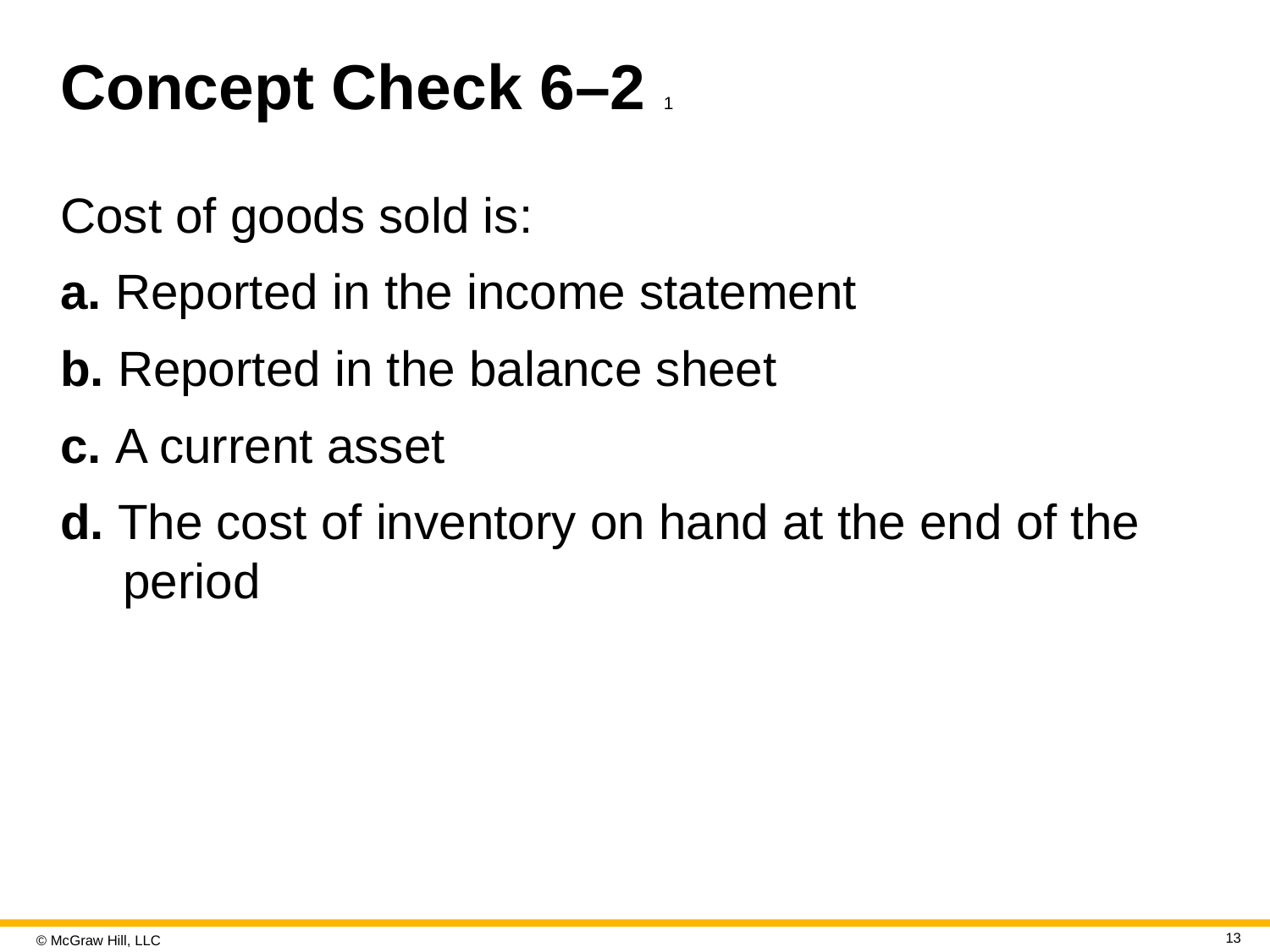

# Concept Check 6–2 1
Cost of goods sold is:
a. Reported in the income statement
b. Reported in the balance sheet
c. A current asset
d. The cost of inventory on hand at the end of the period
13